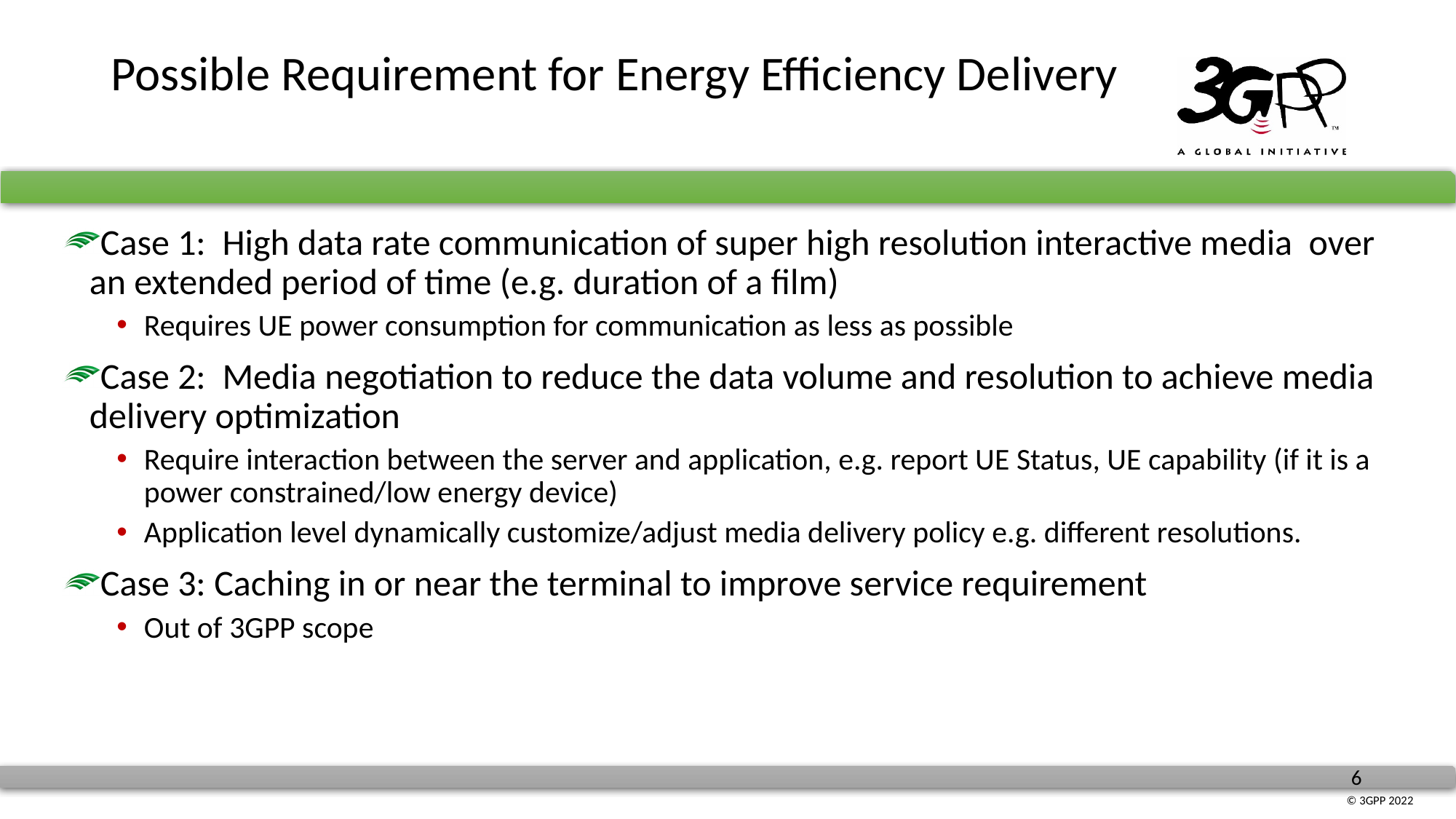

# Possible Requirement for Energy Efficiency Delivery
Case 1:  High data rate communication of super high resolution interactive media  over an extended period of time (e.g. duration of a film)
Requires UE power consumption for communication as less as possible
Case 2:  Media negotiation to reduce the data volume and resolution to achieve media delivery optimization
Require interaction between the server and application, e.g. report UE Status, UE capability (if it is a power constrained/low energy device)
Application level dynamically customize/adjust media delivery policy e.g. different resolutions.
Case 3: Caching in or near the terminal to improve service requirement
Out of 3GPP scope